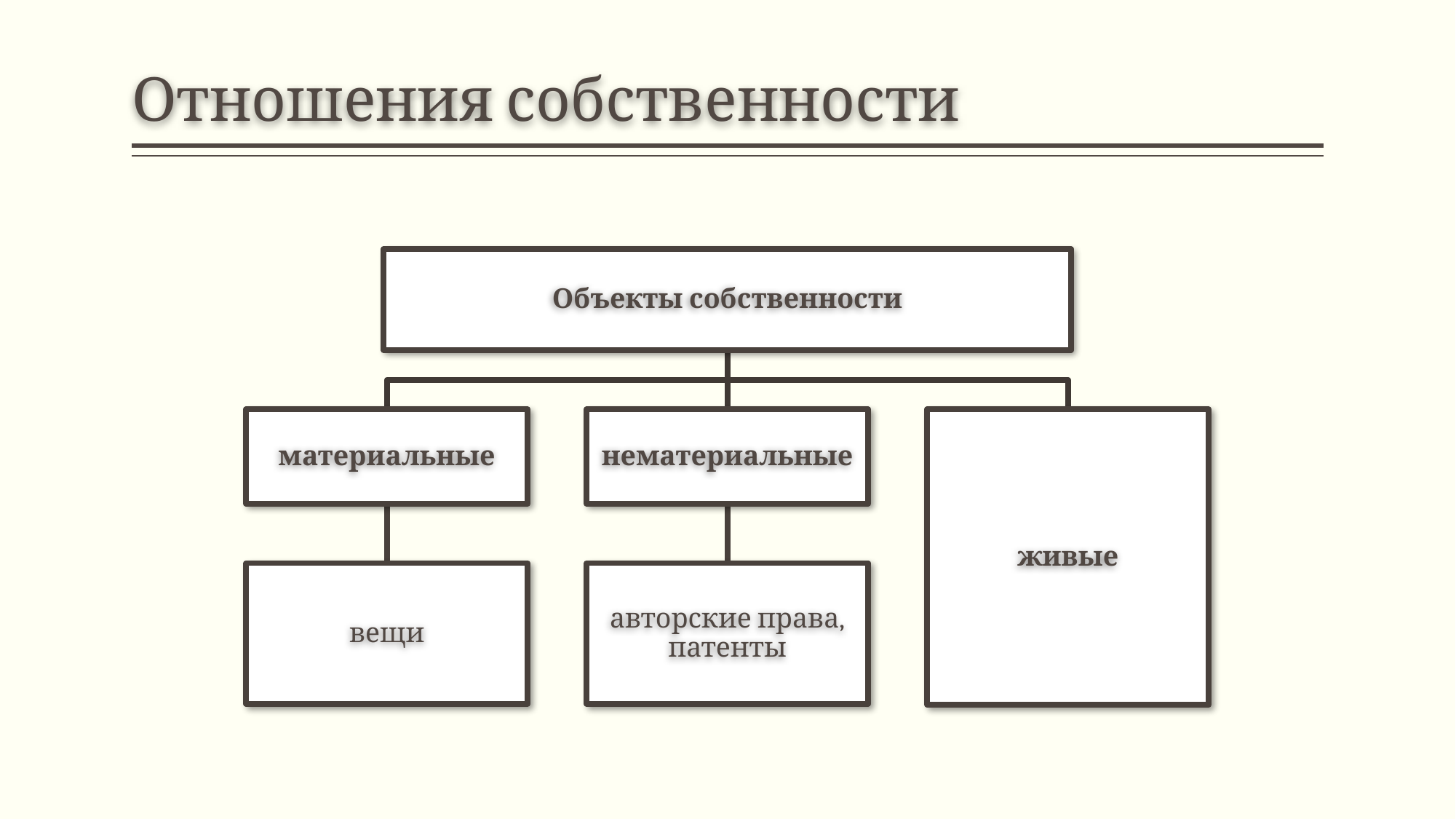

# Отношения собственности

Объекты собственности

материальные
нематериальные
живые

вещи

авторские права, патенты